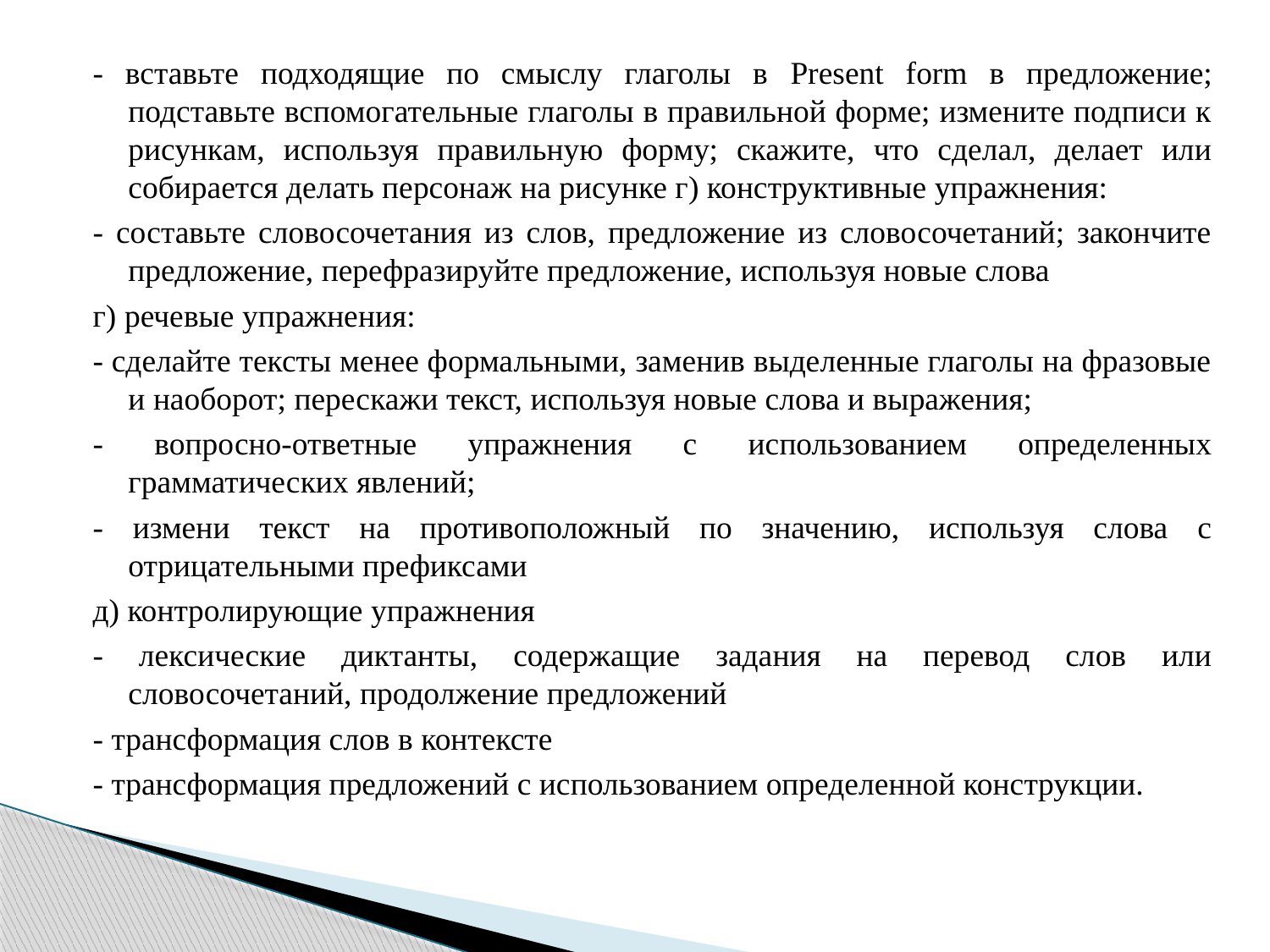

- вставьте подходящие по смыслу глаголы в Present form в предложение; подставьте вспомогательные глаголы в правильной форме; измените подписи к рисункам, используя правильную форму; скажите, что сделал, делает или собирается делать персонаж на рисунке г) конструктивные упражнения:
- составьте словосочетания из слов, предложение из словосочетаний; закончите предложение, перефразируйте предложение, используя новые слова
г) речевые упражнения:
- сделайте тексты менее формальными, заменив выделенные глаголы на фразовые и наоборот; перескажи текст, используя новые слова и выражения;
- вопросно-ответные упражнения с использованием определенных грамматических явлений;
- измени текст на противоположный по значению, используя слова с отрицательными префиксами
д) контролирующие упражнения
- лексические диктанты, содержащие задания на перевод слов или словосочетаний, продолжение предложений
- трансформация слов в контексте
- трансформация предложений с использованием определенной конструкции.